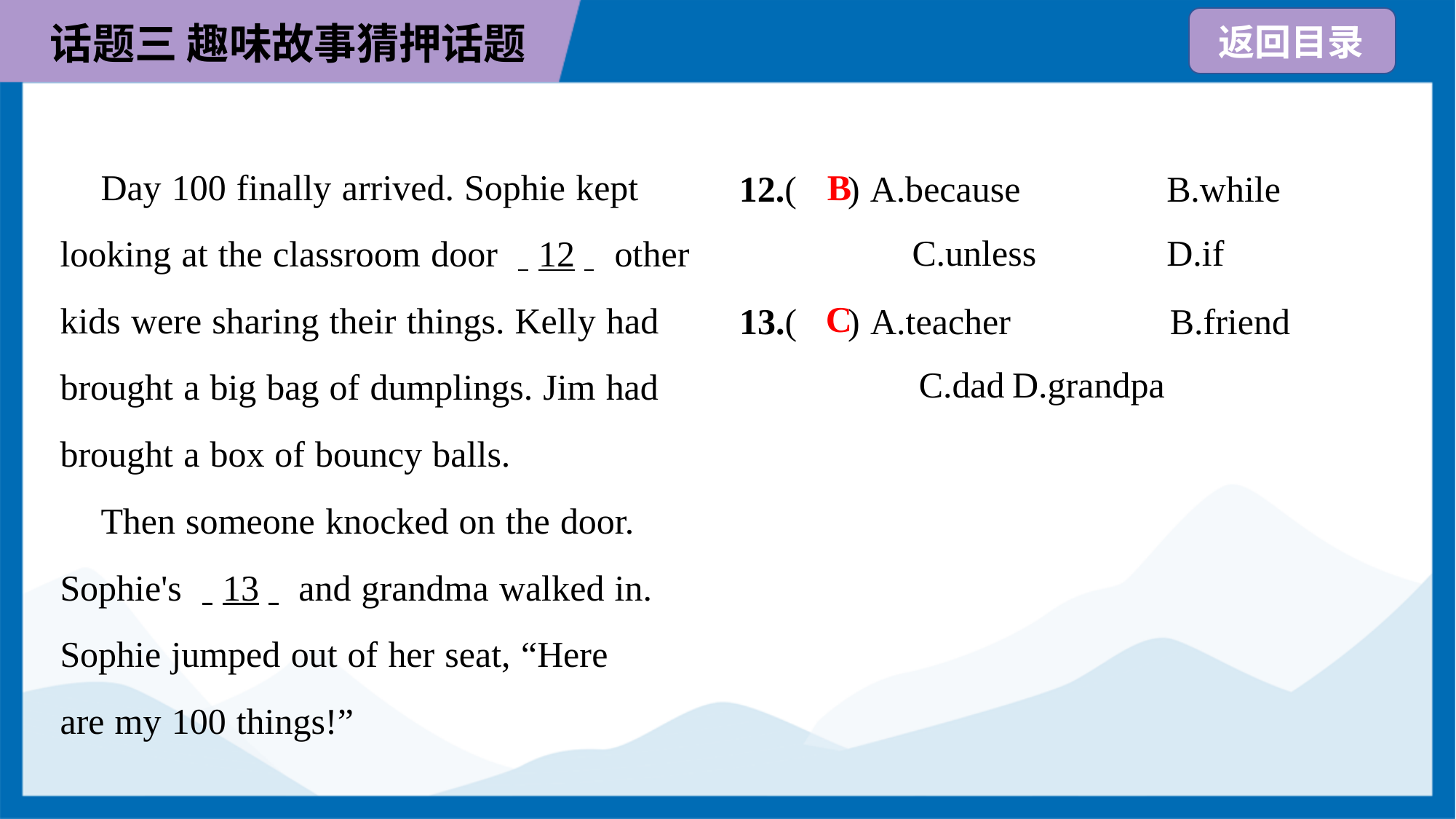

Day 100 finally arrived. Sophie kept
looking at the classroom door . .12. . other
kids were sharing their things. Kelly had
brought a big bag of dumplings. Jim had
brought a box of bouncy balls.
    Then someone knocked on the door.
Sophie's . .13. . and grandma walked in.
Sophie jumped out of her seat, “Here
are my 100 things!”

B
12.(     ) A.because	        B.while
                   C.unless	        D.if
13.(     ) A.teacher	B.friend
C.dad	D.grandpa
C